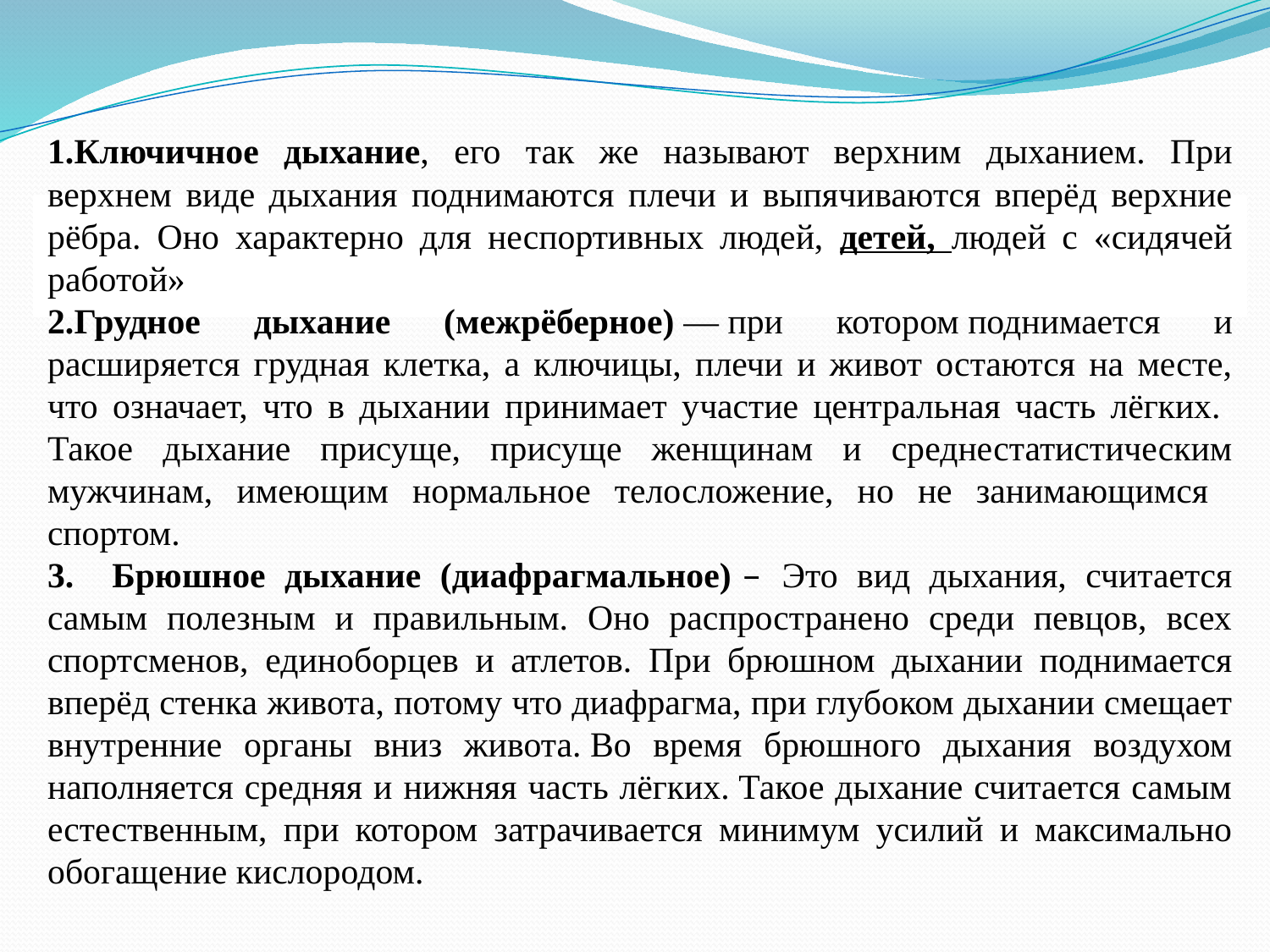

Ключичное дыхание, его так же называют верхним дыханием. При верхнем виде дыхания поднимаются плечи и выпячиваются вперёд верхние рёбра. Оно характерно для неспортивных людей, детей, людей с «сидячей работой»
Грудное дыхание (межрёберное) — при котором поднимается и расширяется грудная клетка, а ключицы, плечи и живот остаются на месте, что означает, что в дыхании принимает участие центральная часть лёгких.. Такое дыхание присуще, присуще женщинам и среднестатистическим мужчинам, имеющим нормальное телосложение, но не занимающимся  спортом.
  Брюшное дыхание (диафрагмальное) – Это вид дыхания, считается самым полезным и правильным. Оно распространено среди певцов, всех спортсменов, единоборцев и атлетов. При брюшном дыхании поднимается вперёд стенка живота, потому что диафрагма, при глубоком дыхании смещает внутренние органы вниз живота. Во время брюшного дыхания воздухом наполняется средняя и нижняя часть лёгких. Такое дыхание считается самым естественным, при котором затрачивается минимум усилий и максимально обогащение кислородом.